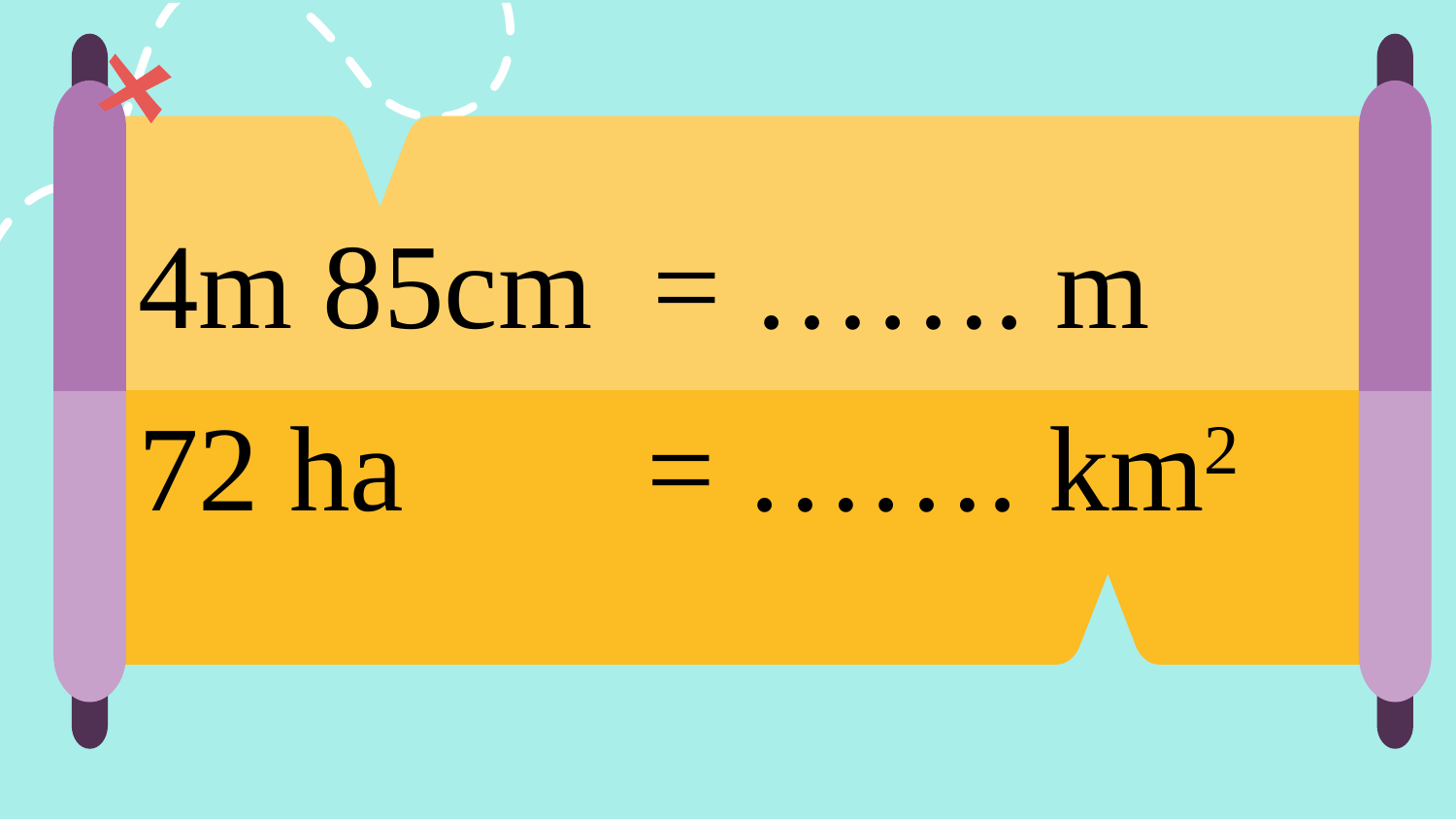

4m 85cm  = ……. m
72 ha        = ……. km2